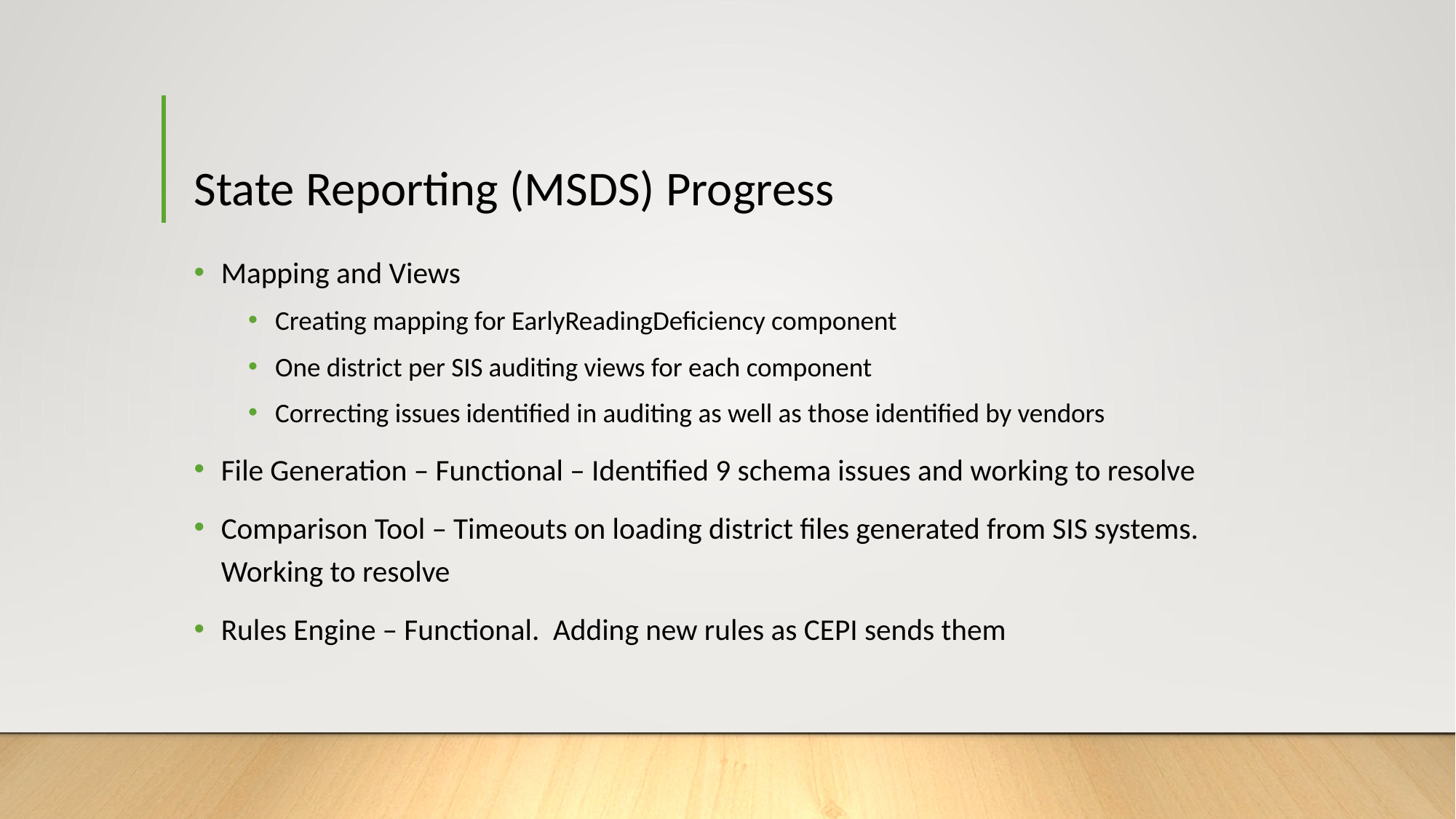

# State Reporting (MSDS) Progress
Mapping and Views
Creating mapping for EarlyReadingDeficiency component
One district per SIS auditing views for each component
Correcting issues identified in auditing as well as those identified by vendors
File Generation – Functional – Identified 9 schema issues and working to resolve
Comparison Tool – Timeouts on loading district files generated from SIS systems.  Working to resolve
Rules Engine – Functional.  Adding new rules as CEPI sends them